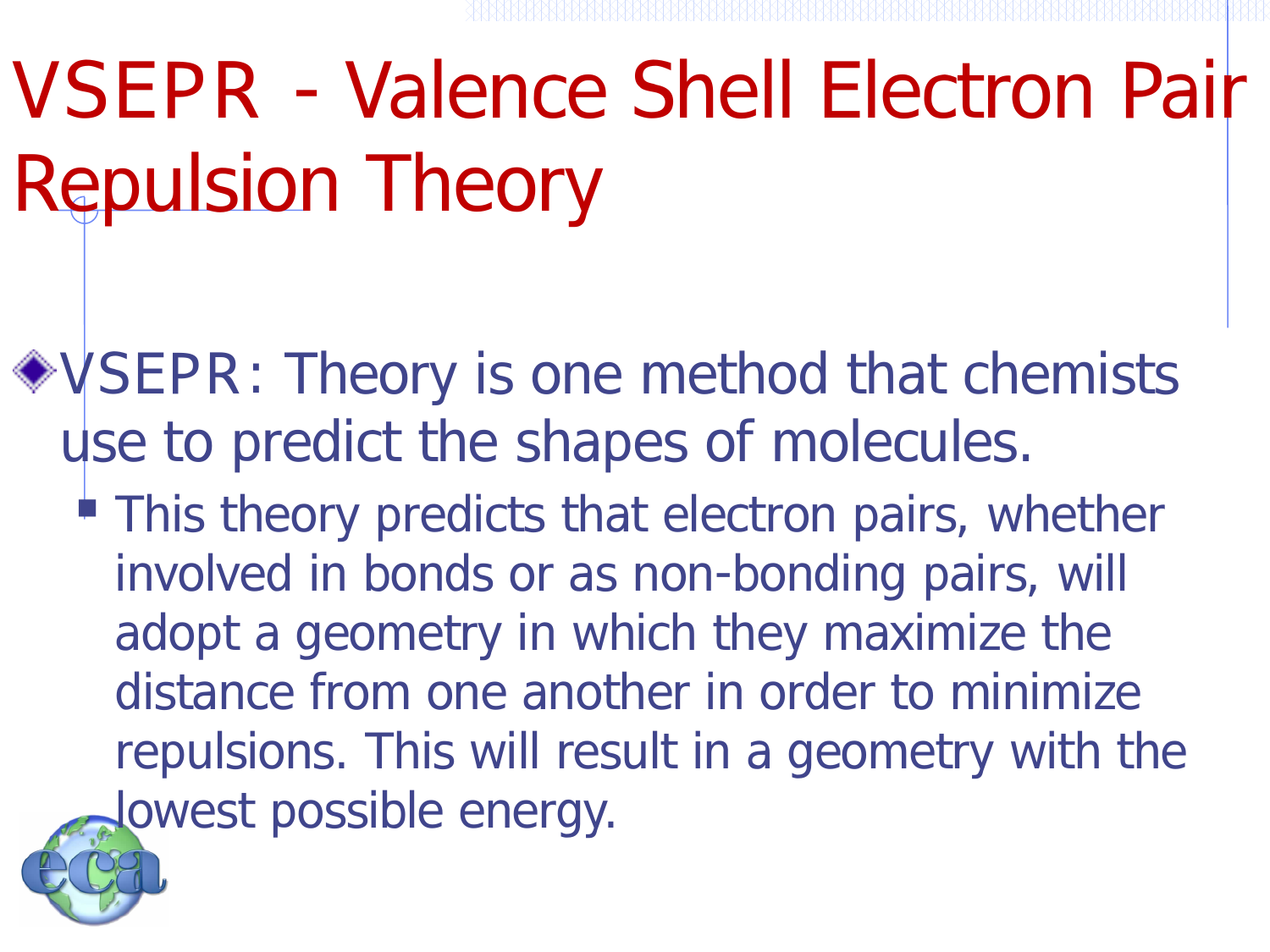

# VSEPR - Valence Shell Electron Pair Repulsion Theory

VSEPR: Theory is one method that chemists use to predict the shapes of molecules.
This theory predicts that electron pairs, whether involved in bonds or as non-bonding pairs, will adopt a geometry in which they maximize the distance from one another in order to minimize repulsions. This will result in a geometry with the lowest possible energy.